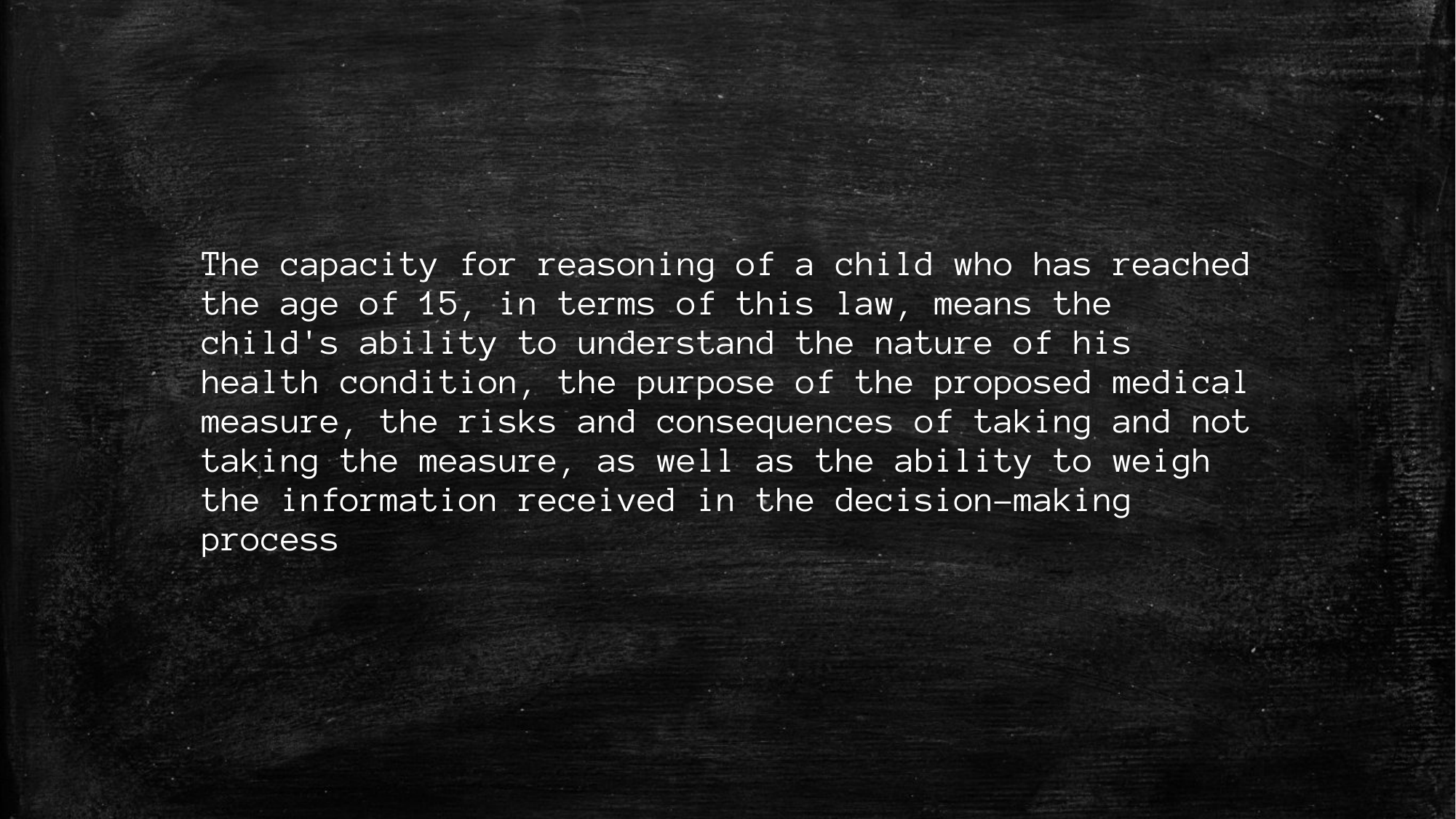

The capacity for reasoning of a child who has reached the age of 15, in terms of this law, means the child's ability to understand the nature of his health condition, the purpose of the proposed medical measure, the risks and consequences of taking and not taking the measure, as well as the ability to weigh the information received in the decision-making process